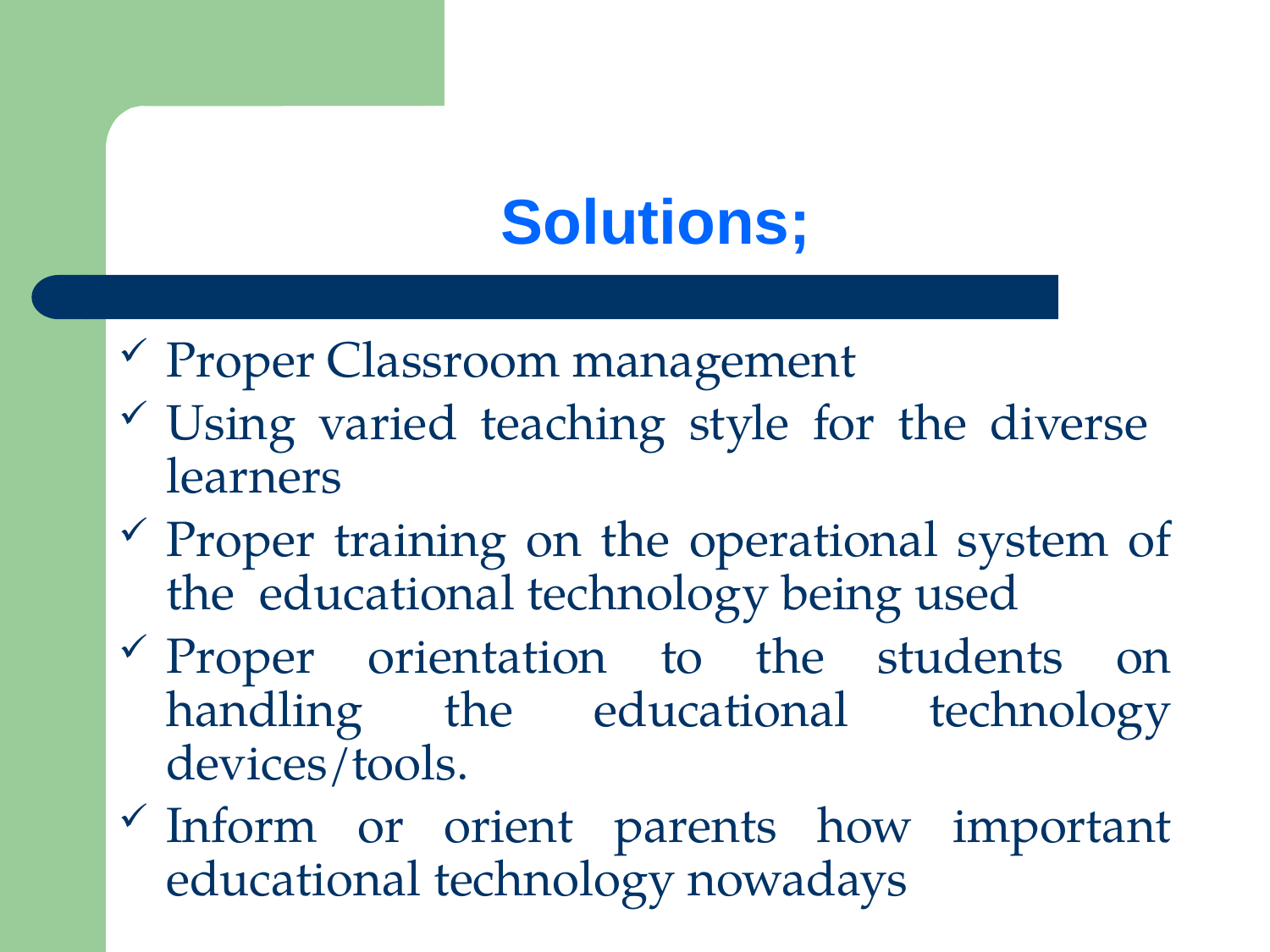

# Solutions;
Proper Classroom management
Using varied teaching style for the diverse  learners
Proper training on the operational system of the  educational technology being used
Proper orientation to the students on handling the educational technology devices/tools.
Inform or orient parents how important educational technology nowadays